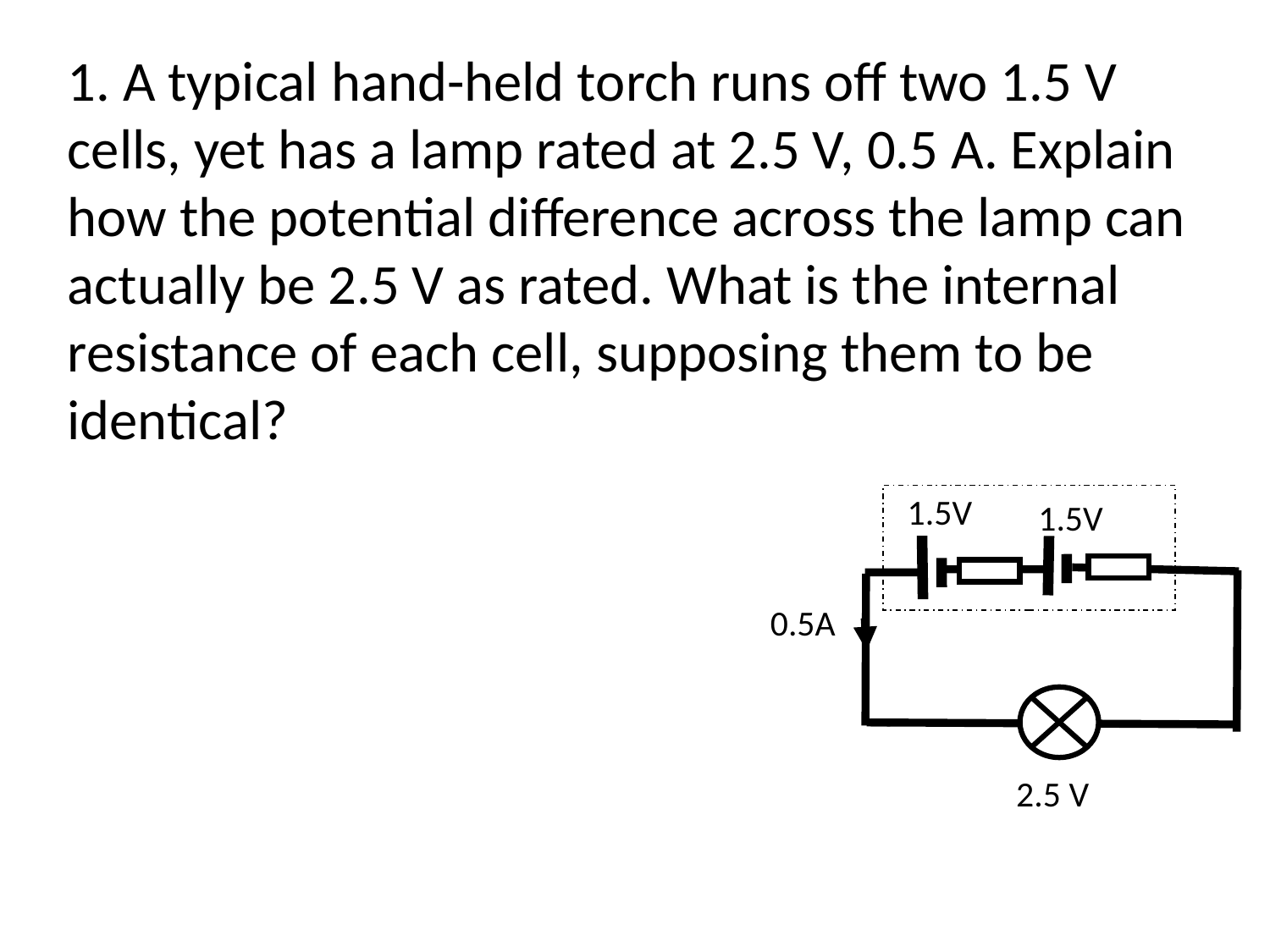

1. A typical hand-held torch runs off two 1.5 V cells, yet has a lamp rated at 2.5 V, 0.5 A. Explain how the potential difference across the lamp can actually be 2.5 V as rated. What is the internal resistance of each cell, supposing them to be identical?

1.5V

1.5V

0.5A

2.5 V